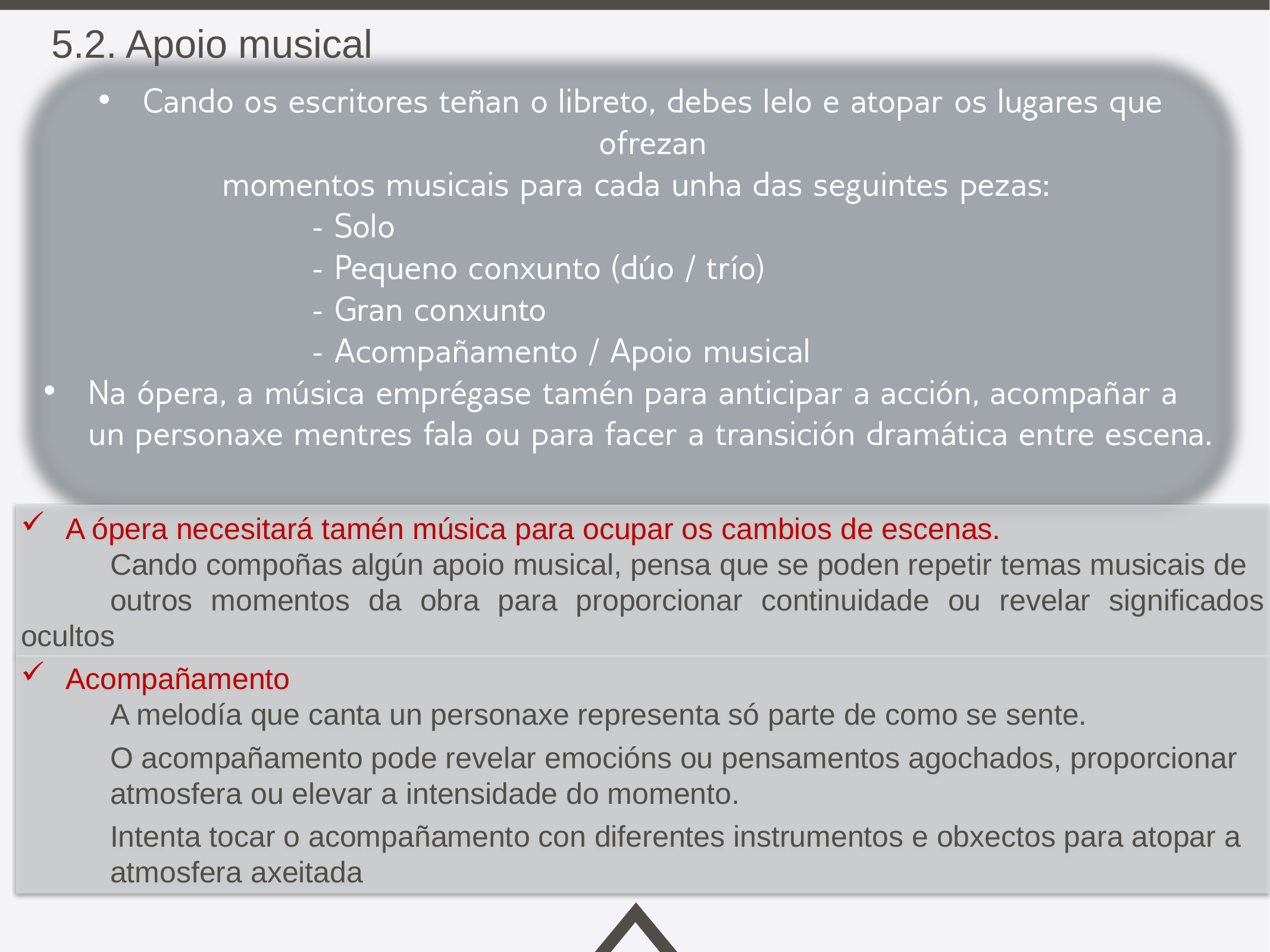

5.2. Apoio musical
Cando os escritores teñan o libreto, debes lelo e atopar os lugares que ofrezan
		momentos musicais para cada unha das seguintes pezas:
			- Solo
			- Pequeno conxunto (dúo / trío)
			- Gran conxunto
			- Acompañamento / Apoio musical
Na ópera, a música emprégase tamén para anticipar a acción, acompañar a un personaxe mentres fala ou para facer a transición dramática entre escena.

A ópera necesitará tamén música para ocupar os cambios de escenas.
	Cando compoñas algún apoio musical, pensa que se poden repetir temas musicais de
	outros momentos da obra para proporcionar continuidade ou revelar significados ocultos
Acompañamento
	A melodía que canta un personaxe representa só parte de como se sente.
	O acompañamento pode revelar emocións ou pensamentos agochados, proporcionar
	atmosfera ou elevar a intensidade do momento.
	Intenta tocar o acompañamento con diferentes instrumentos e obxectos para atopar a
	atmosfera axeitada